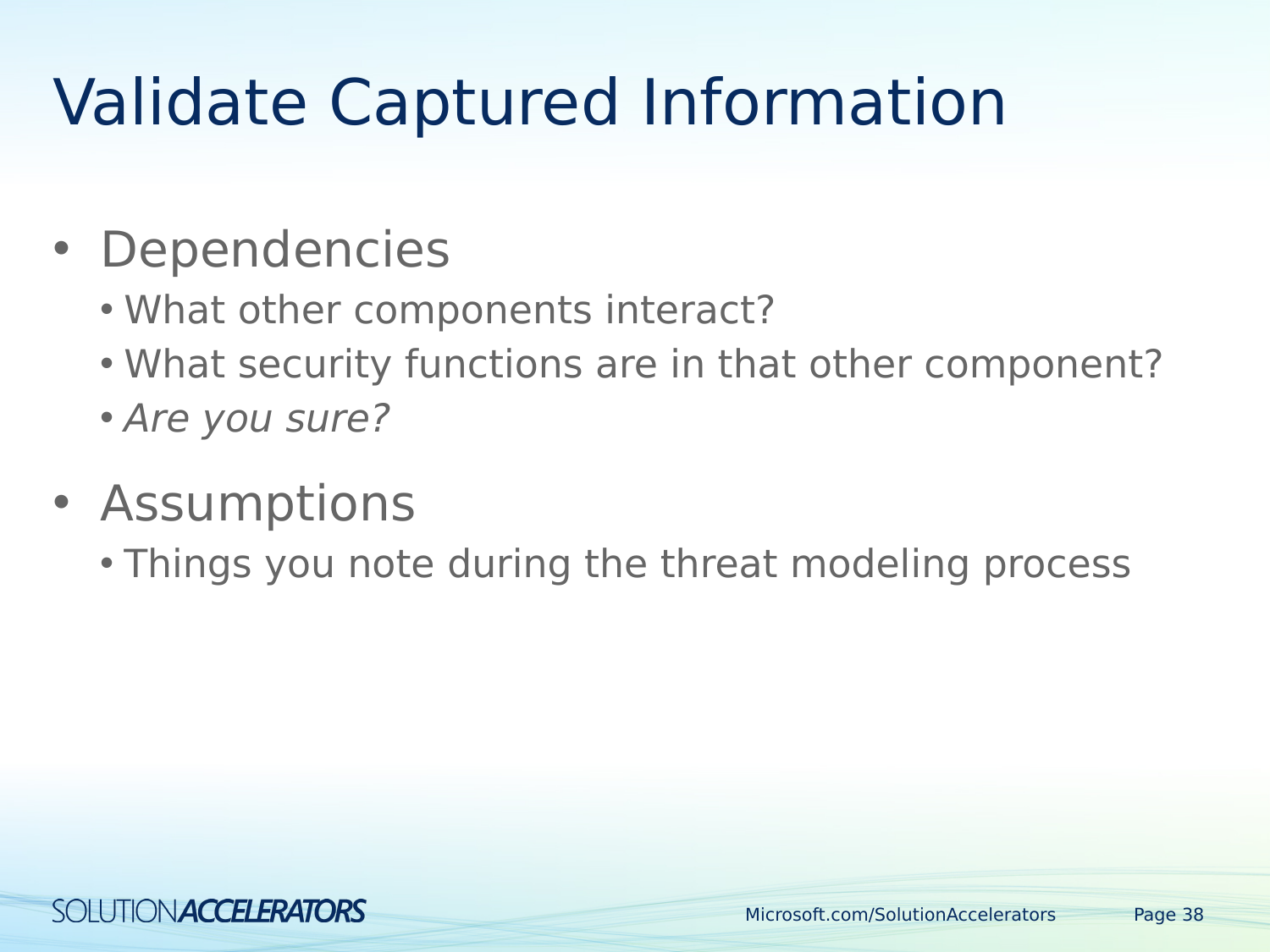

# Validate Captured Information
Dependencies
What other components interact?
What security functions are in that other component?
Are you sure?
Assumptions
Things you note during the threat modeling process

Microsoft.com/SolutionAccelerators
Page 38